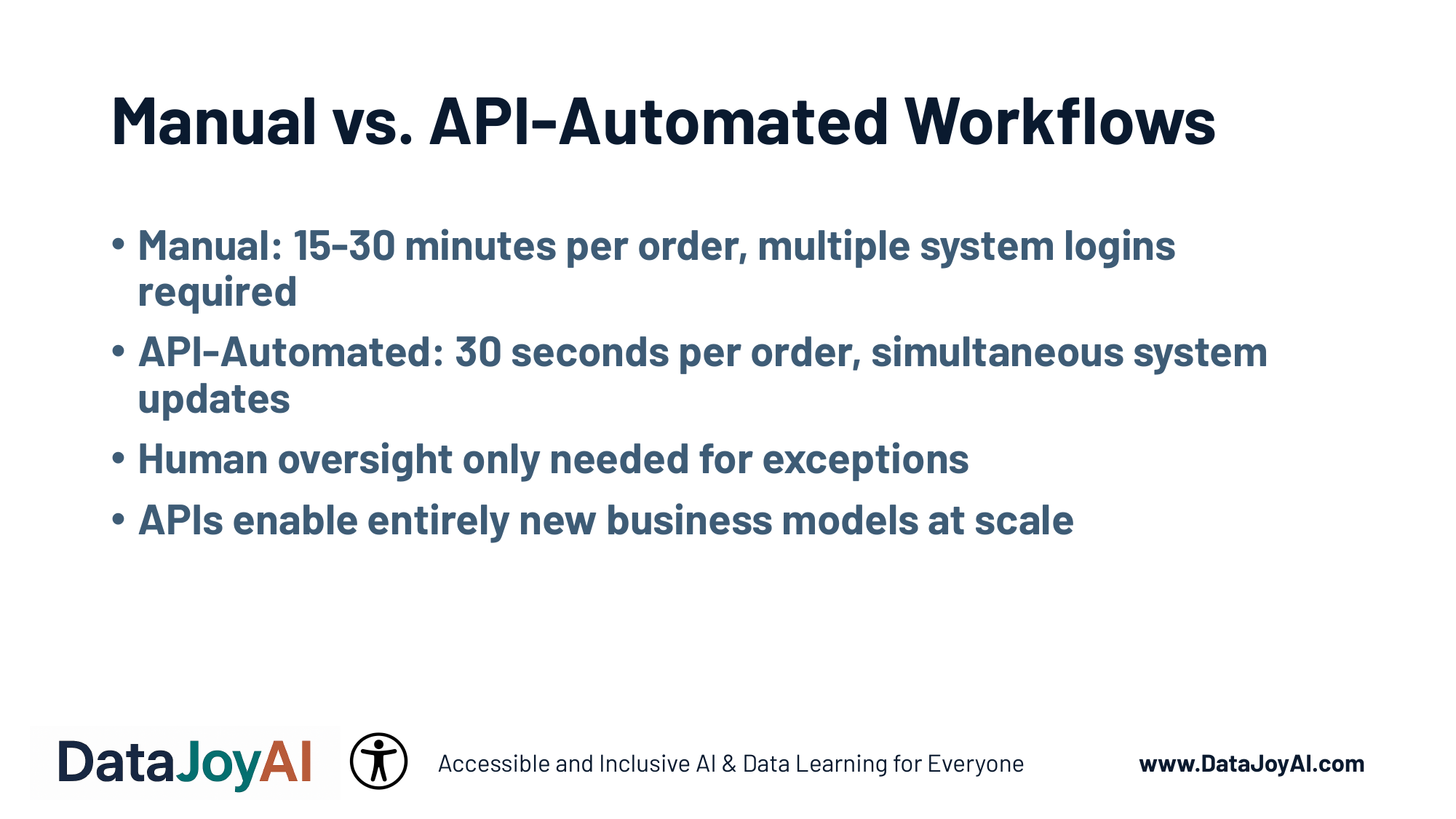

# Manual vs. API-Automated Workflows
Manual: 15-30 minutes per order, multiple system logins required
API-Automated: 30 seconds per order, simultaneous system updates
Human oversight only needed for exceptions
APIs enable entirely new business models at scale